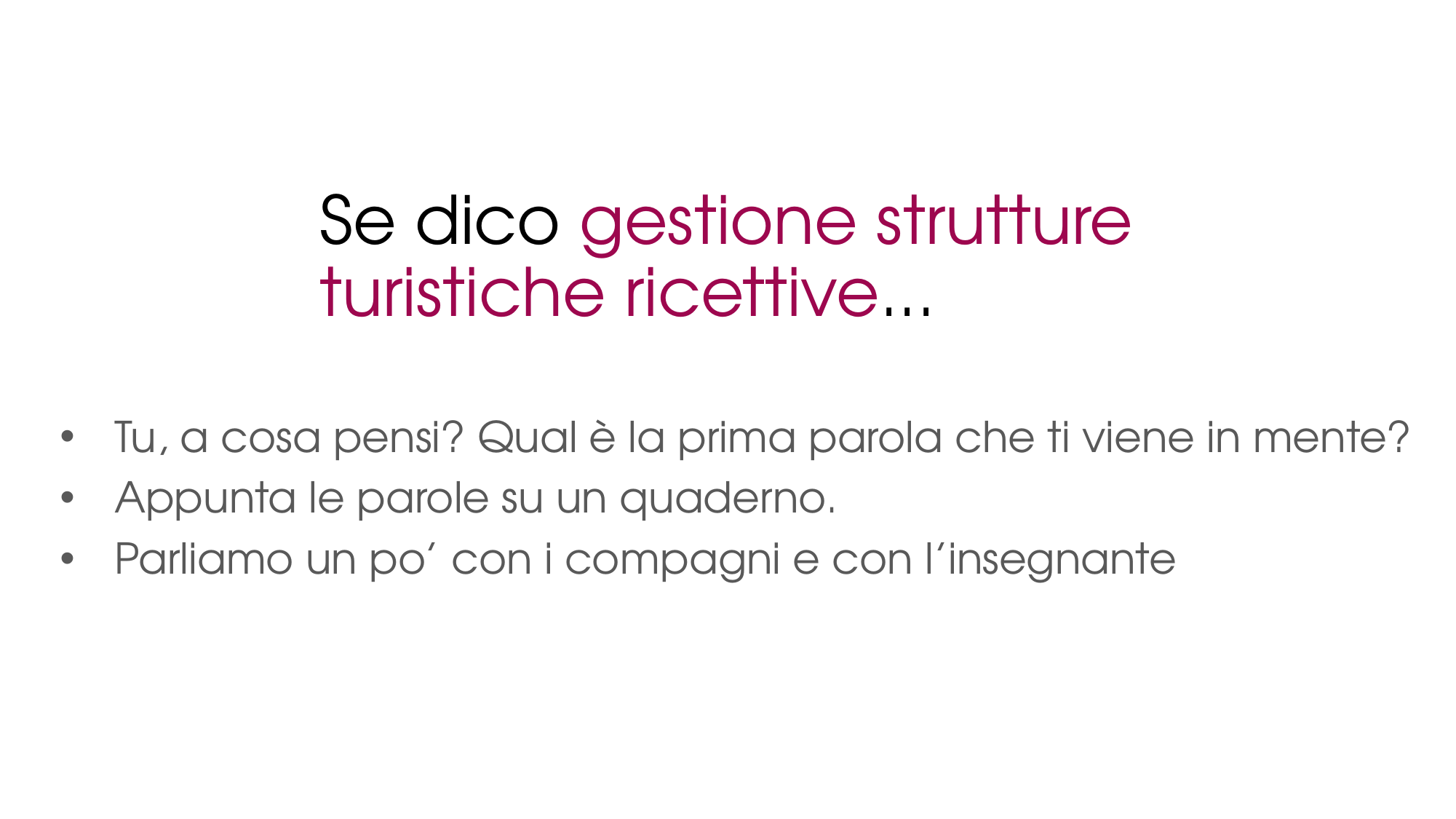

# Se dico gestione strutture turistiche ricettive...
Tu, a cosa pensi? Qual è la prima parola che ti viene in mente?
Appunta le parole su un quaderno.
Parliamo un po’ con i compagni e con l’insegnante